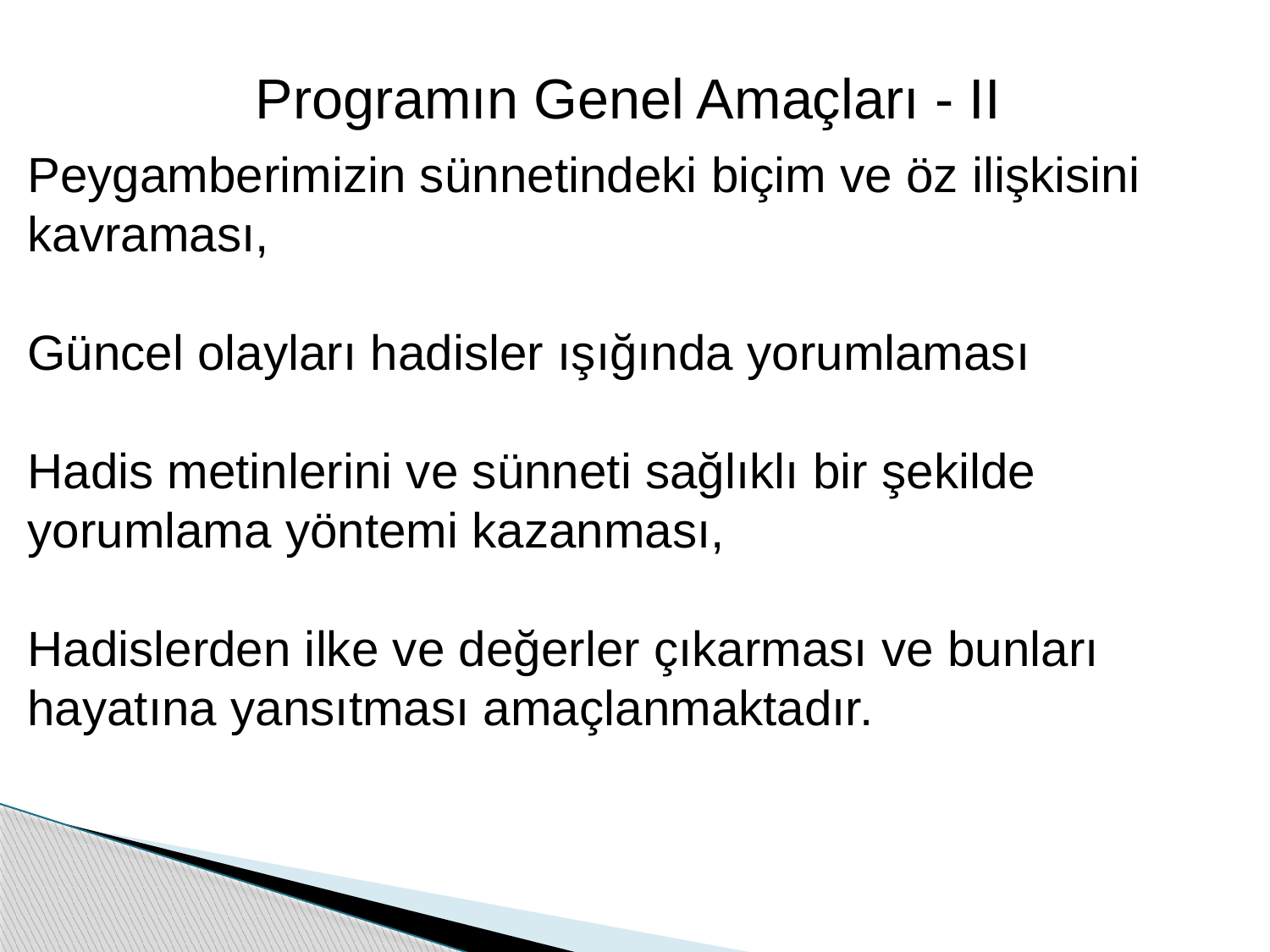

Programın Genel Amaçları - II
Peygamberimizin sünnetindeki biçim ve öz ilişkisini kavraması,

Güncel olayları hadisler ışığında yorumlaması

Hadis metinlerini ve sünneti sağlıklı bir şekilde yorumlama yöntemi kazanması,

Hadislerden ilke ve değerler çıkarması ve bunları hayatına yansıtması amaçlanmaktadır.